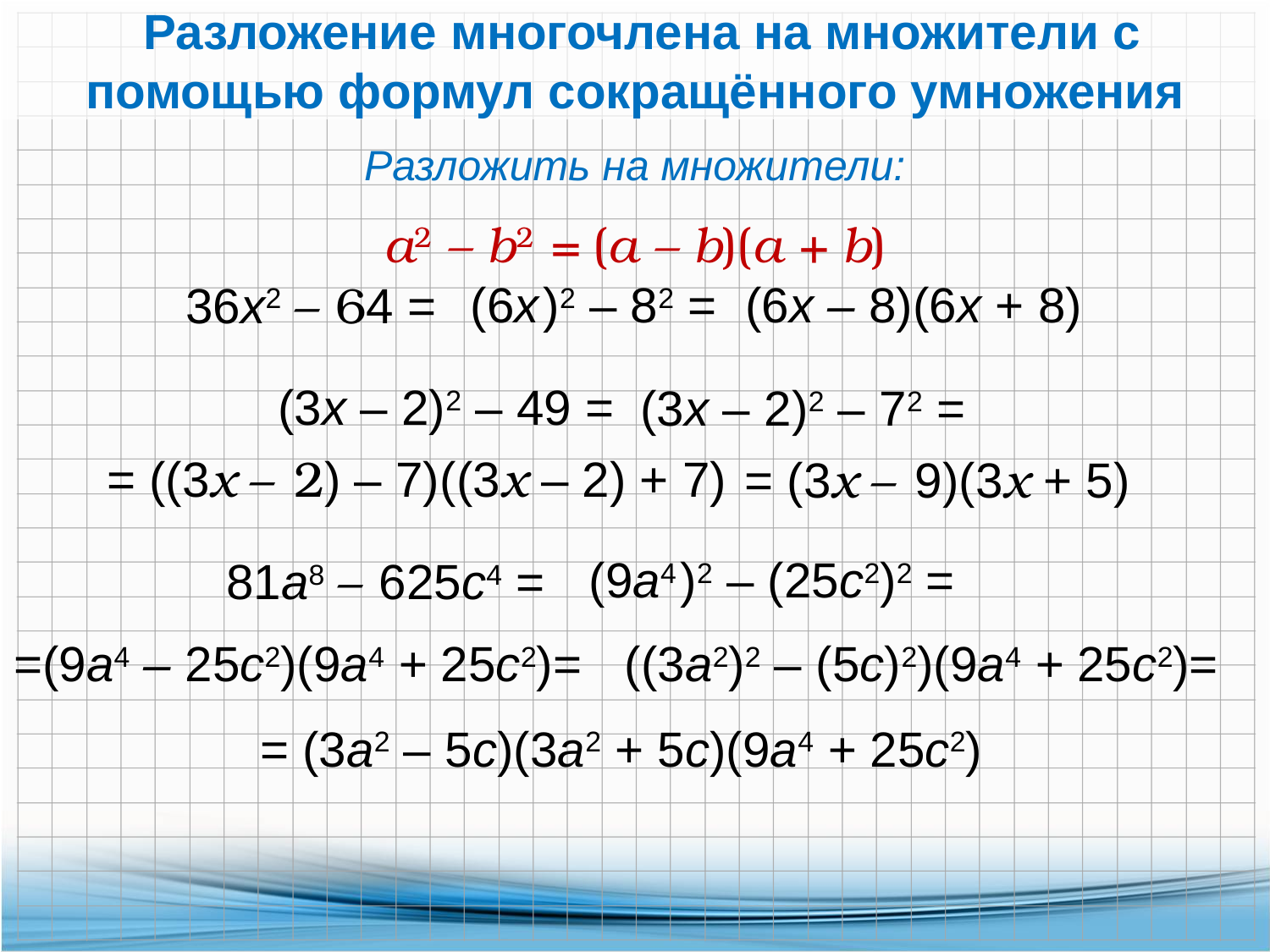

Разложение многочлена на множители с помощью формул сокращённого умножения
Разложить на множители:
a2 – b2 = (a – b)(a + b)
(6x )2 – 82 =
(6х – 8)(6x + 8)
36x2 – 64 =
(3x – 2)2 – 49 =
(3х – 2)2 – 72 =
= ((3x – 2) – 7)((3x – 2) + 7)
= (3x – 9)(3x + 5)
(9а4 )2 – (25с2)2 =
81а8 – 625с4 =
=(9а4 – 25с2)(9а4 + 25с2)=
((3а2)2 – (5с)2)(9а4 + 25с2)=
= (3а2 – 5с)(3а2 + 5с)(9а4 + 25с2)